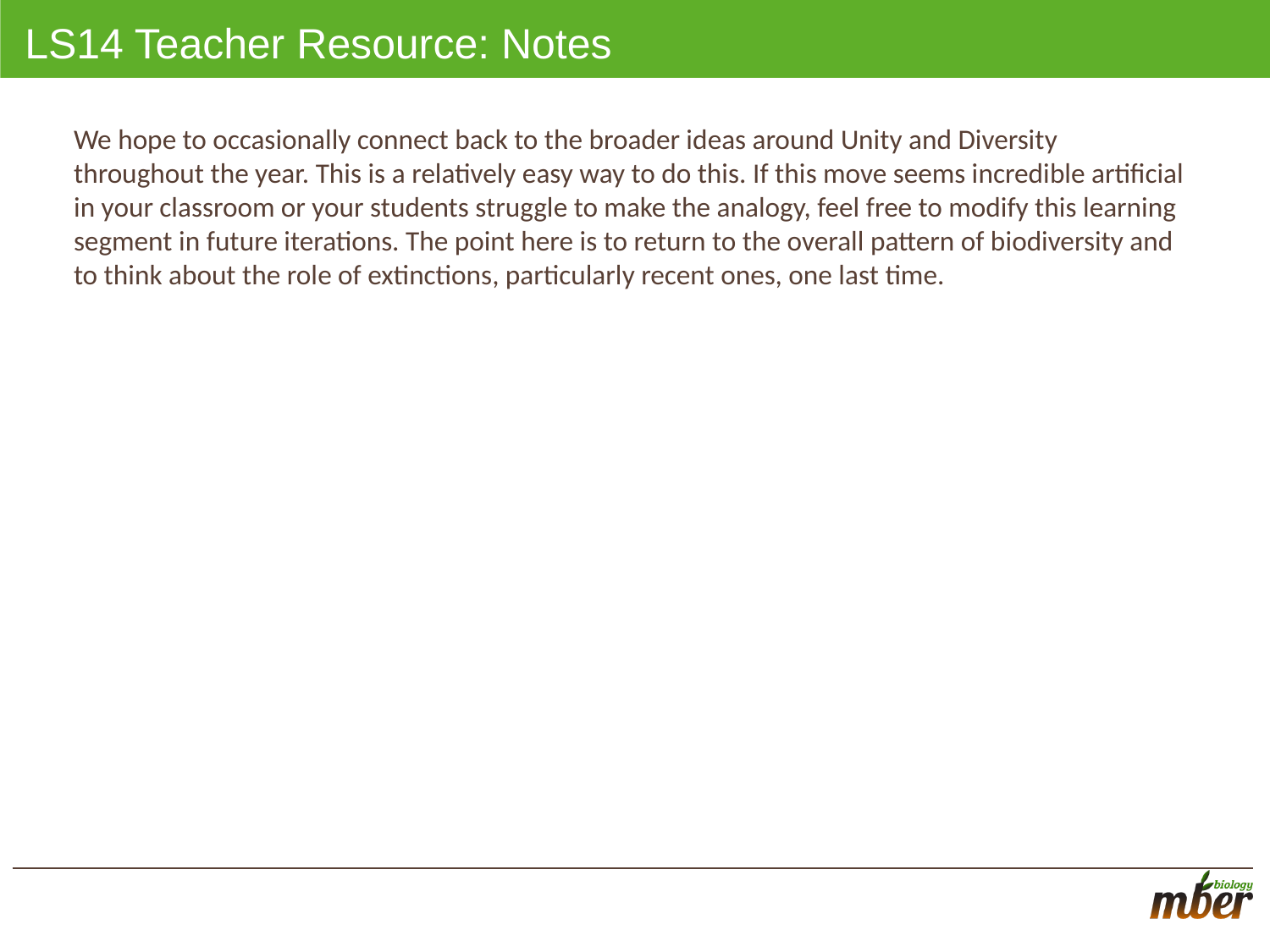

# LS14 Teacher Resource: Notes
We hope to occasionally connect back to the broader ideas around Unity and Diversity throughout the year. This is a relatively easy way to do this. If this move seems incredible artificial in your classroom or your students struggle to make the analogy, feel free to modify this learning segment in future iterations. The point here is to return to the overall pattern of biodiversity and to think about the role of extinctions, particularly recent ones, one last time.